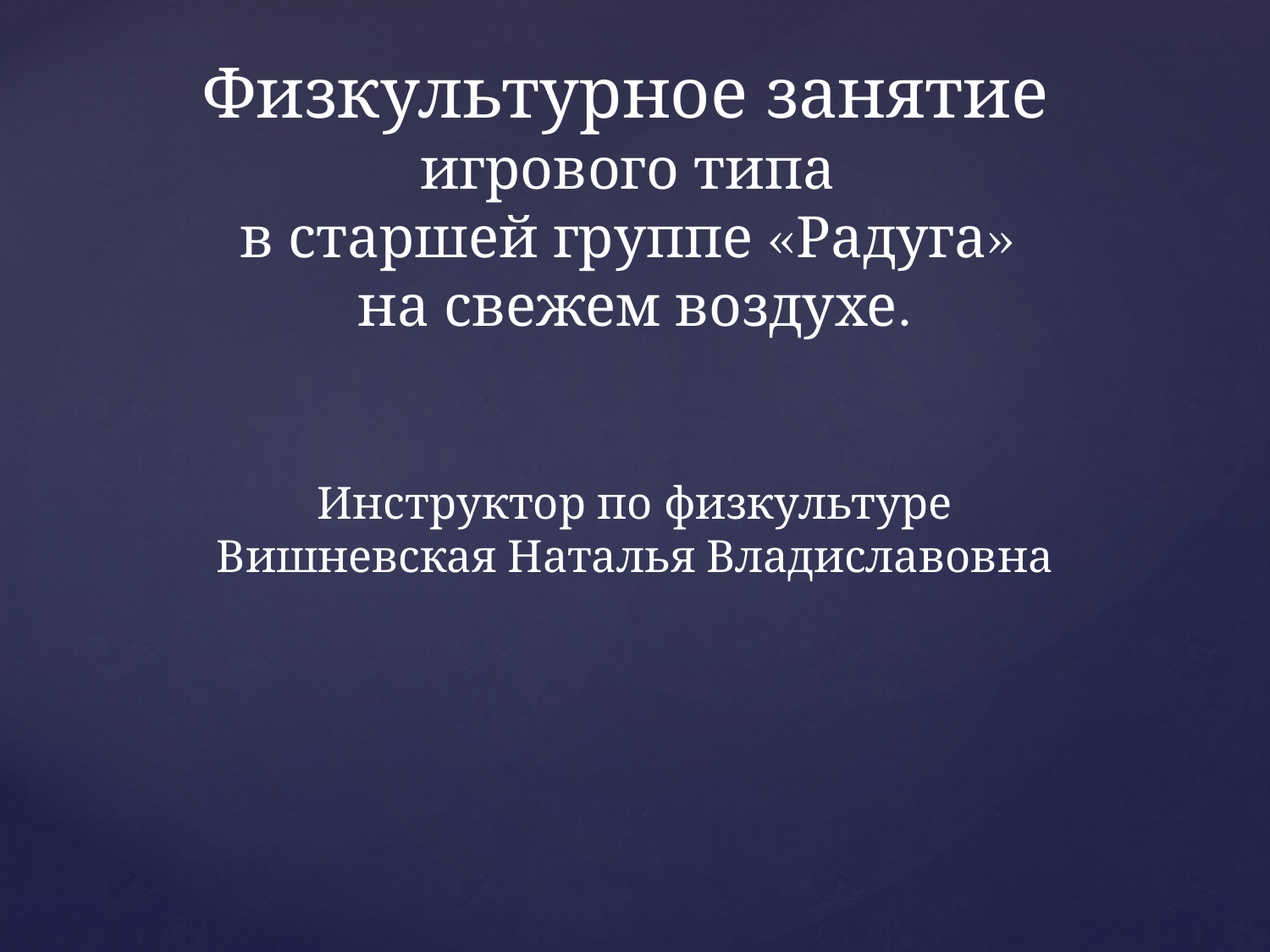

# Физкультурное занятие игрового типа в старшей группе «Радуга» на свежем воздухе. Инструктор по физкультуре Вишневская Наталья Владиславовна